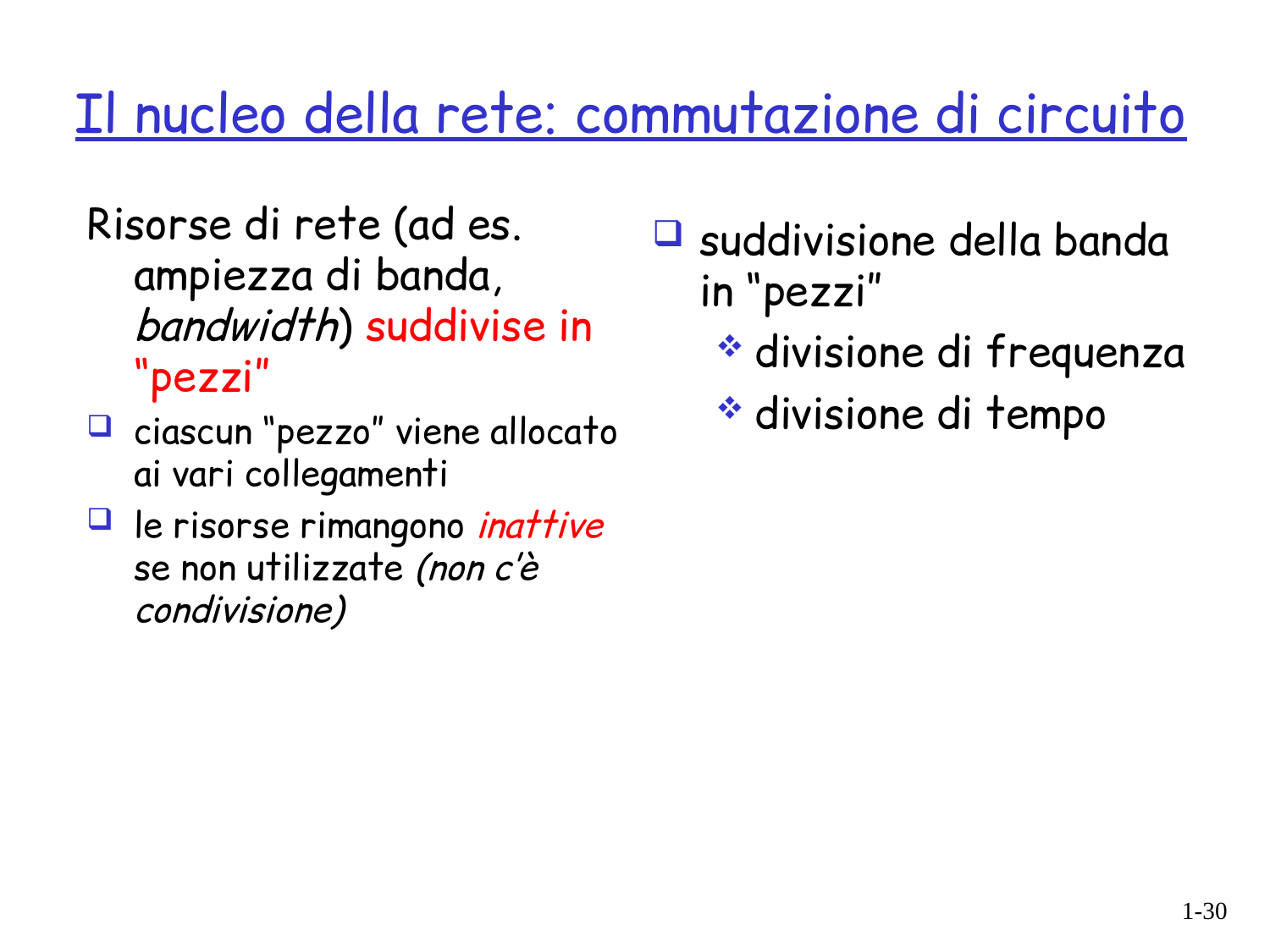

# Il nucleo della rete: commutazione di circuito
Risorse di rete (ad es. ampiezza di banda, bandwidth) suddivise in “pezzi”
ciascun “pezzo” viene allocato ai vari collegamenti
le risorse rimangono inattive se non utilizzate (non c’è condivisione)‏
suddivisione della banda in “pezzi”
divisione di frequenza
divisione di tempo
1-30